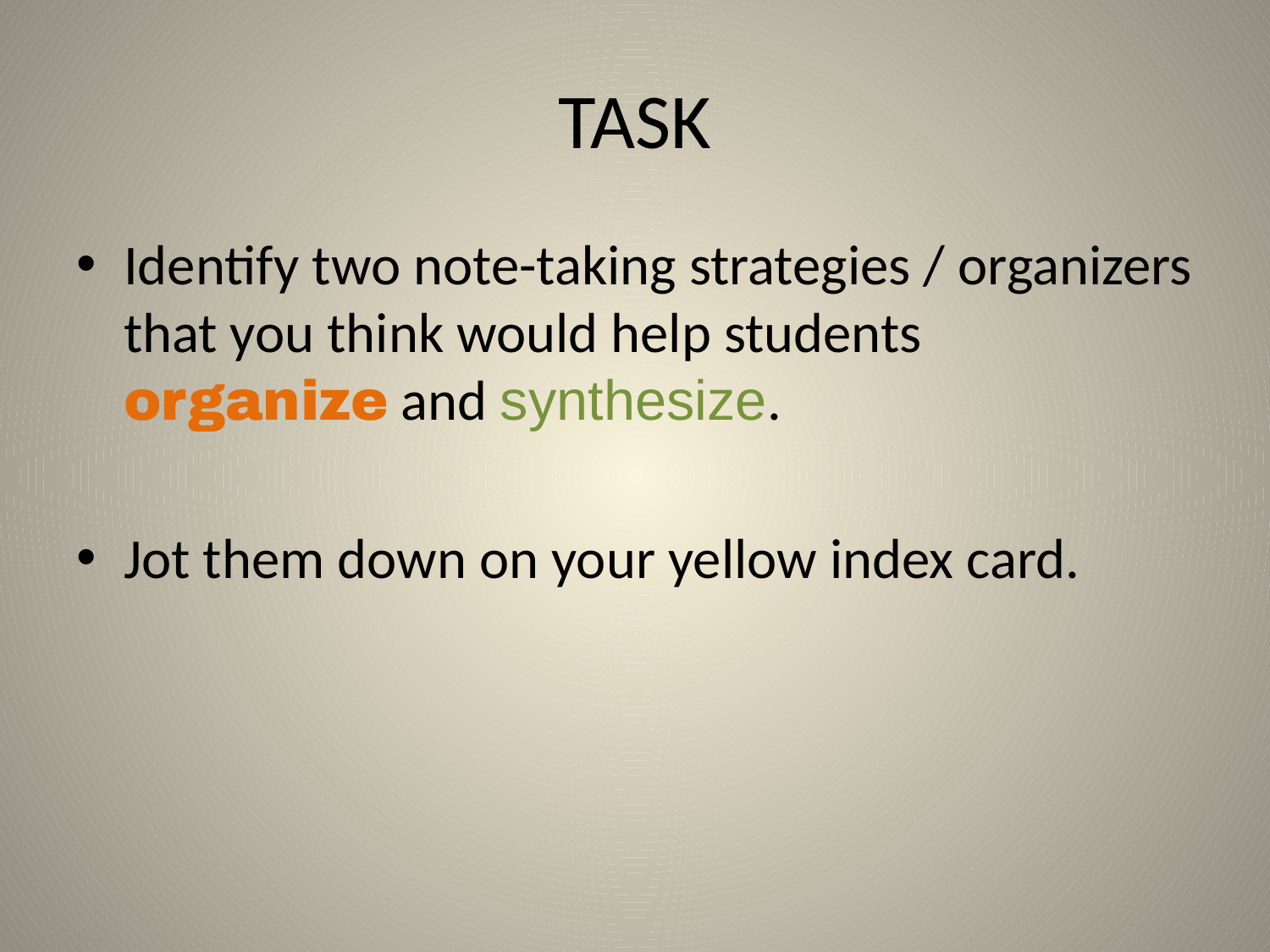

# TASK
Identify two note-taking strategies / organizers that you think would help students organize and synthesize.

Jot them down on your yellow index card.